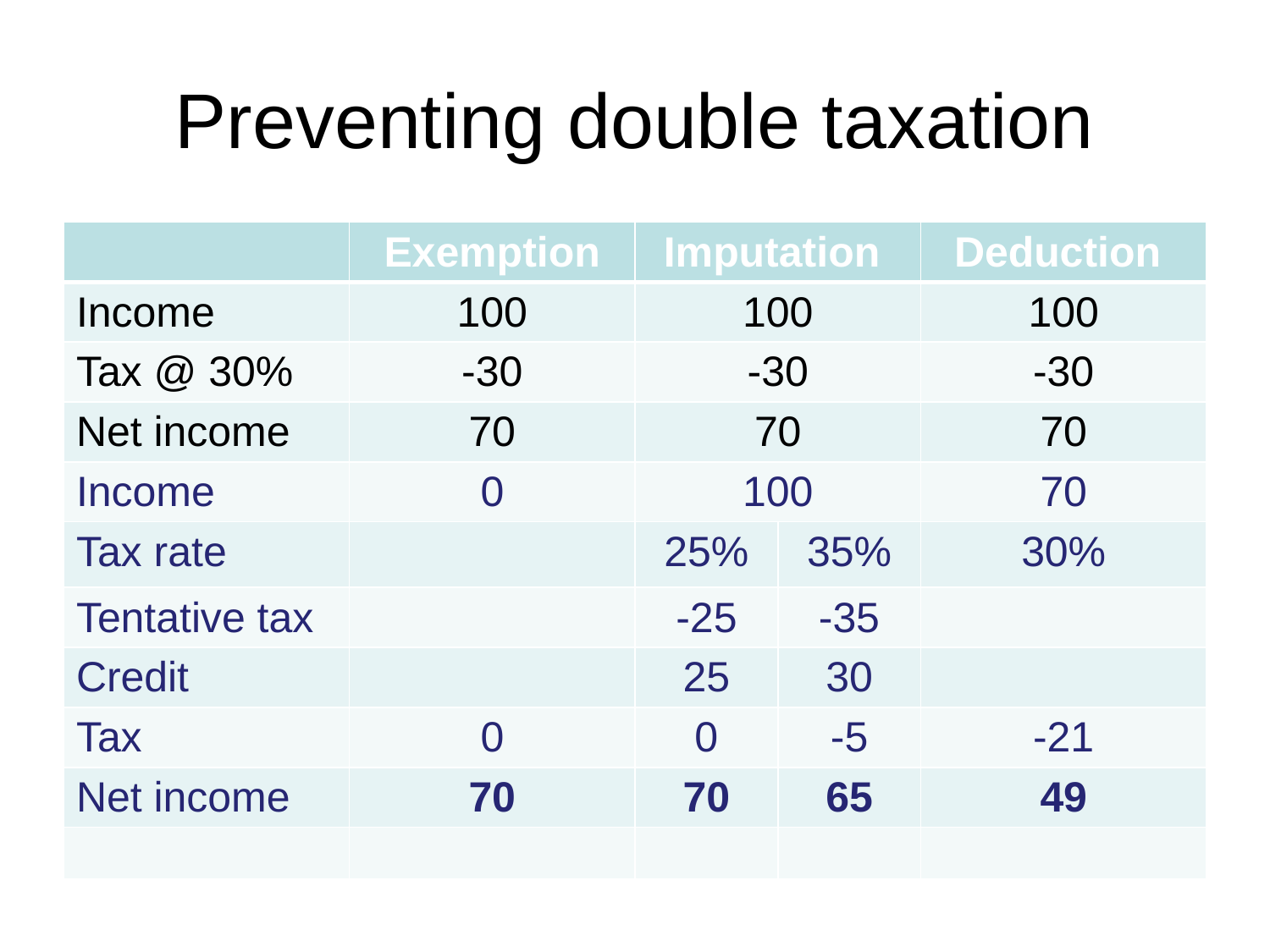

# Preventing double taxation
|  | Exemption | Imputation |  | Deduction |
| --- | --- | --- | --- | --- |
| Income | 100 | 100 |  | 100 |
| Tax @ 30% | -30 | -30 |  | -30 |
| Net income | 70 | 70 |  | 70 |
| Income | 0 | 100 |  | 70 |
| Tax rate |  | 25% | 35% | 30% |
| Tentative tax |  | -25 | -35 |  |
| Credit |  | 25 | 30 |  |
| Tax | 0 | 0 | -5 | -21 |
| Net income | 70 | 70 | 65 | 49 |
|  |  |  |  |  |